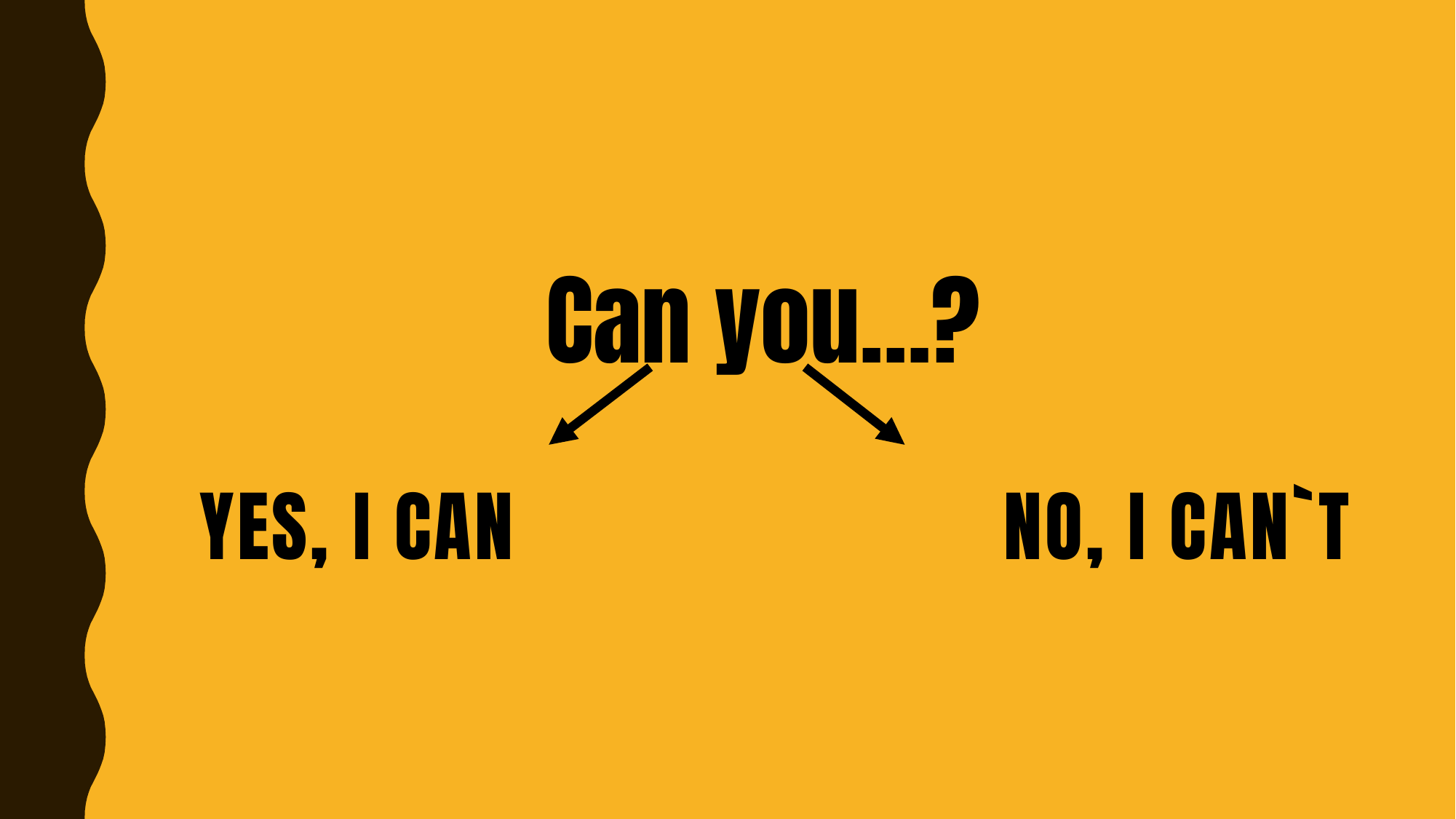

Can you…?
# Yes, I can                       No, I can`t